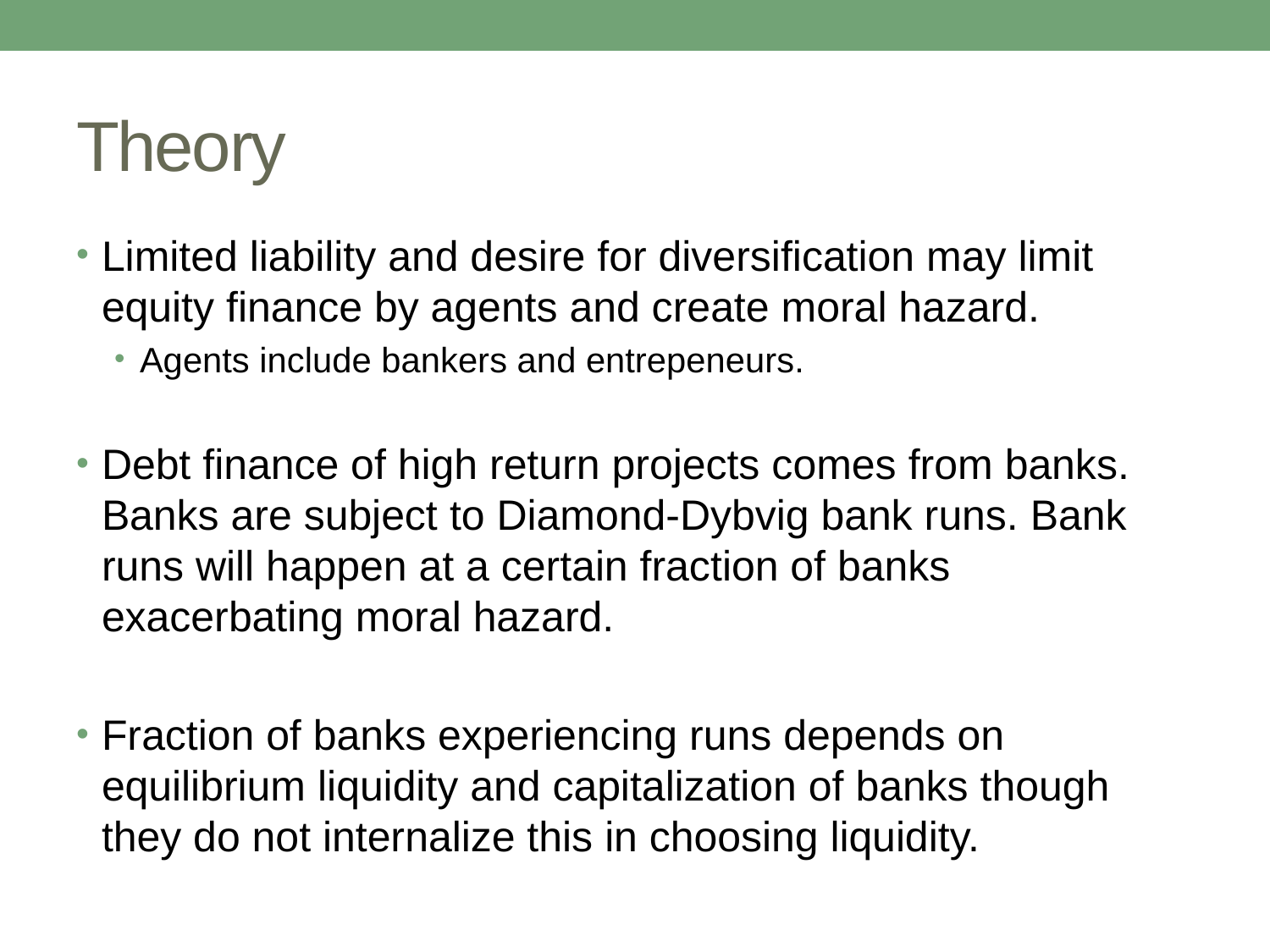

# Theory
Limited liability and desire for diversification may limit equity finance by agents and create moral hazard.
Agents include bankers and entrepeneurs.

Debt finance of high return projects comes from banks. Banks are subject to Diamond-Dybvig bank runs. Bank runs will happen at a certain fraction of banks exacerbating moral hazard.

Fraction of banks experiencing runs depends on equilibrium liquidity and capitalization of banks though they do not internalize this in choosing liquidity.